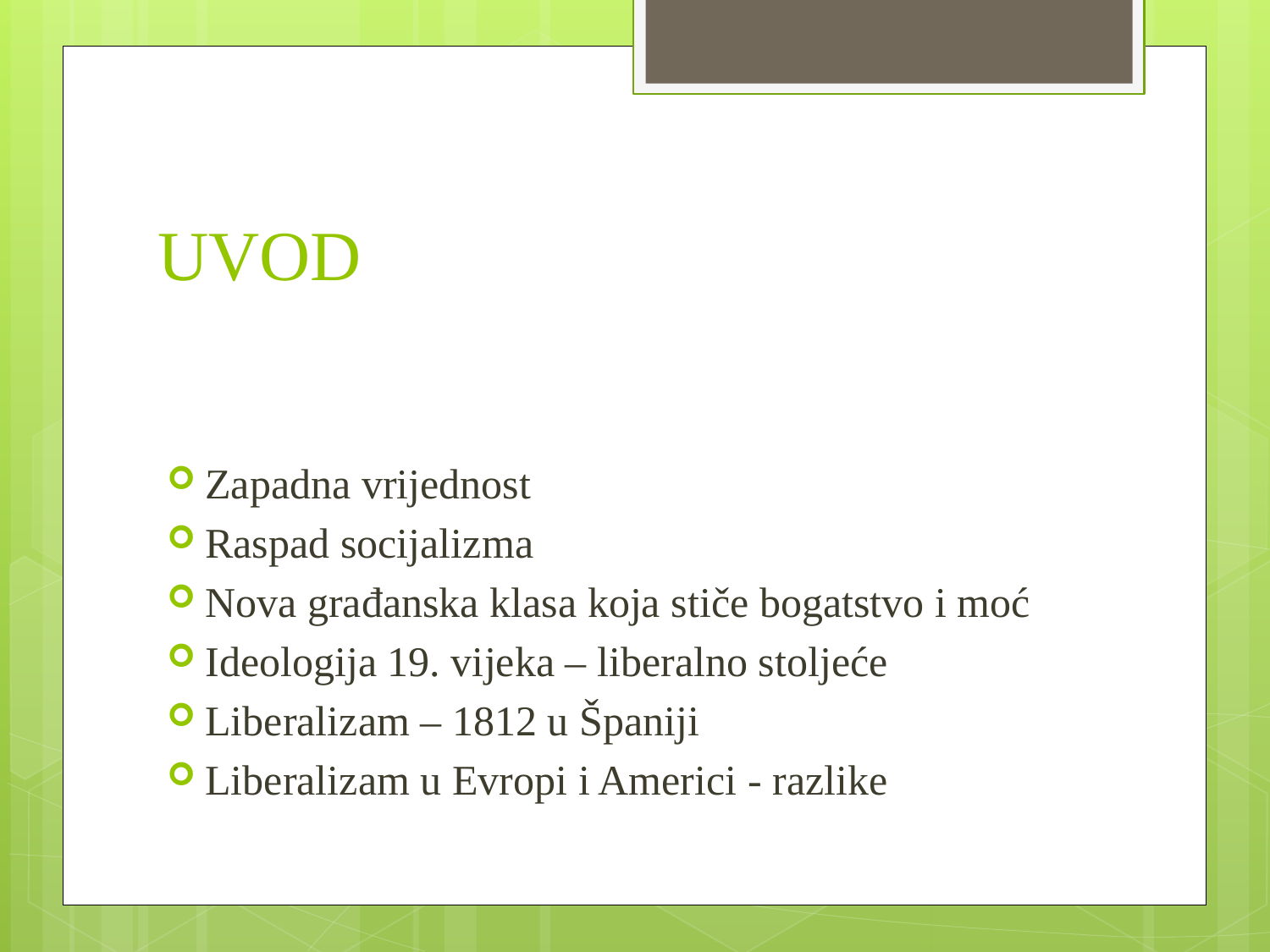

# UVOD
Zapadna vrijednost
Raspad socijalizma
Nova građanska klasa koja stiče bogatstvo i moć
Ideologija 19. vijeka – liberalno stoljeće
Liberalizam – 1812 u Španiji
Liberalizam u Evropi i Americi - razlike